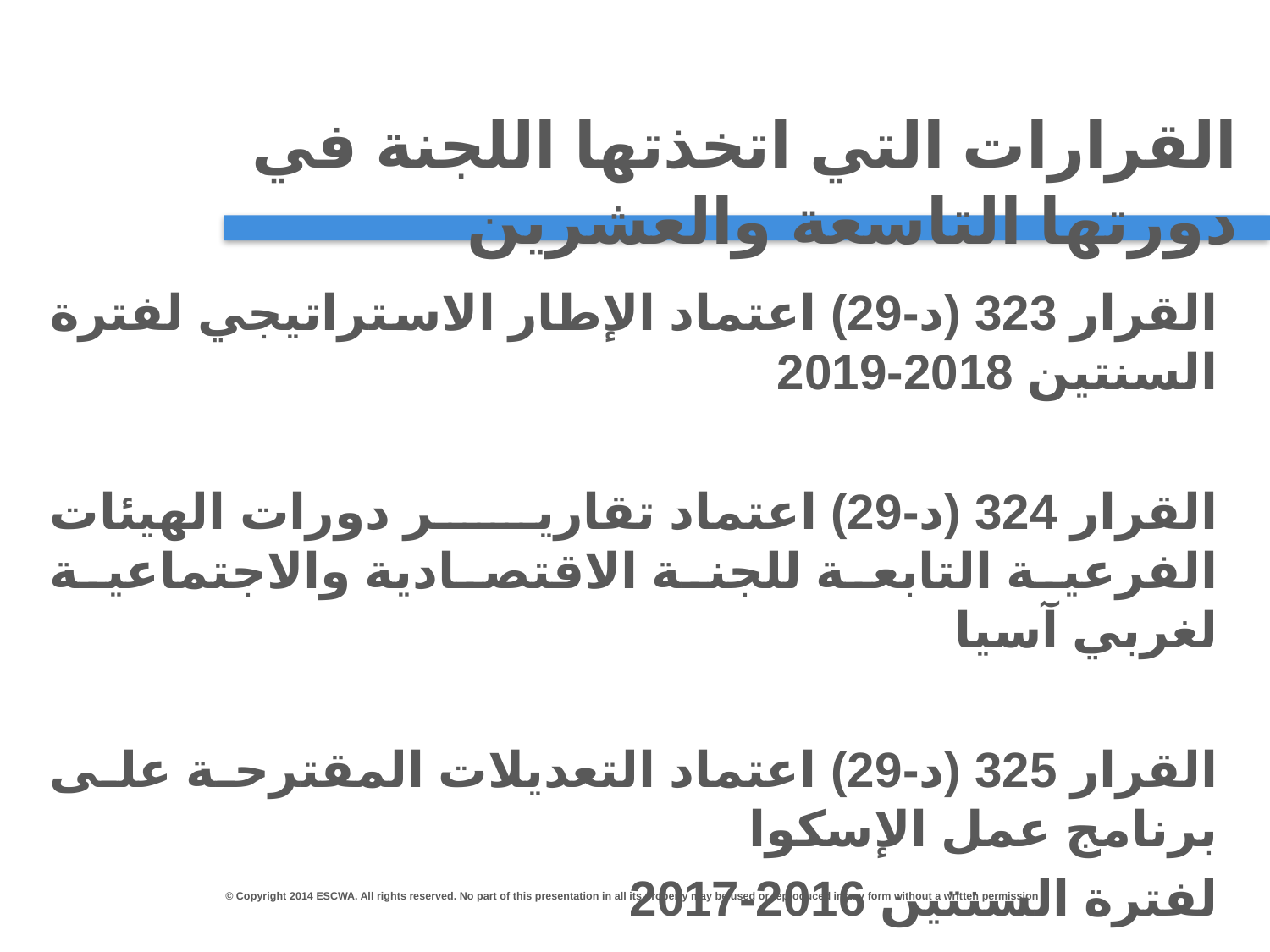

# القرارات التي اتخذتها اللجنة في دورتها التاسعة والعشرين
القرار 323 (د-29) اعتماد الإطار الاستراتيجي لفترة السنتين 2018-2019

القرار 324 (د-29) اعتماد تقارير دورات الهيئات الفرعية التابعة للجنة الاقتصادية والاجتماعية لغربي آسيا

القرار 325 (د-29) اعتماد التعديلات المقترحة على برنامج عمل الإسكوا
لفترة السنتين 2016-2017